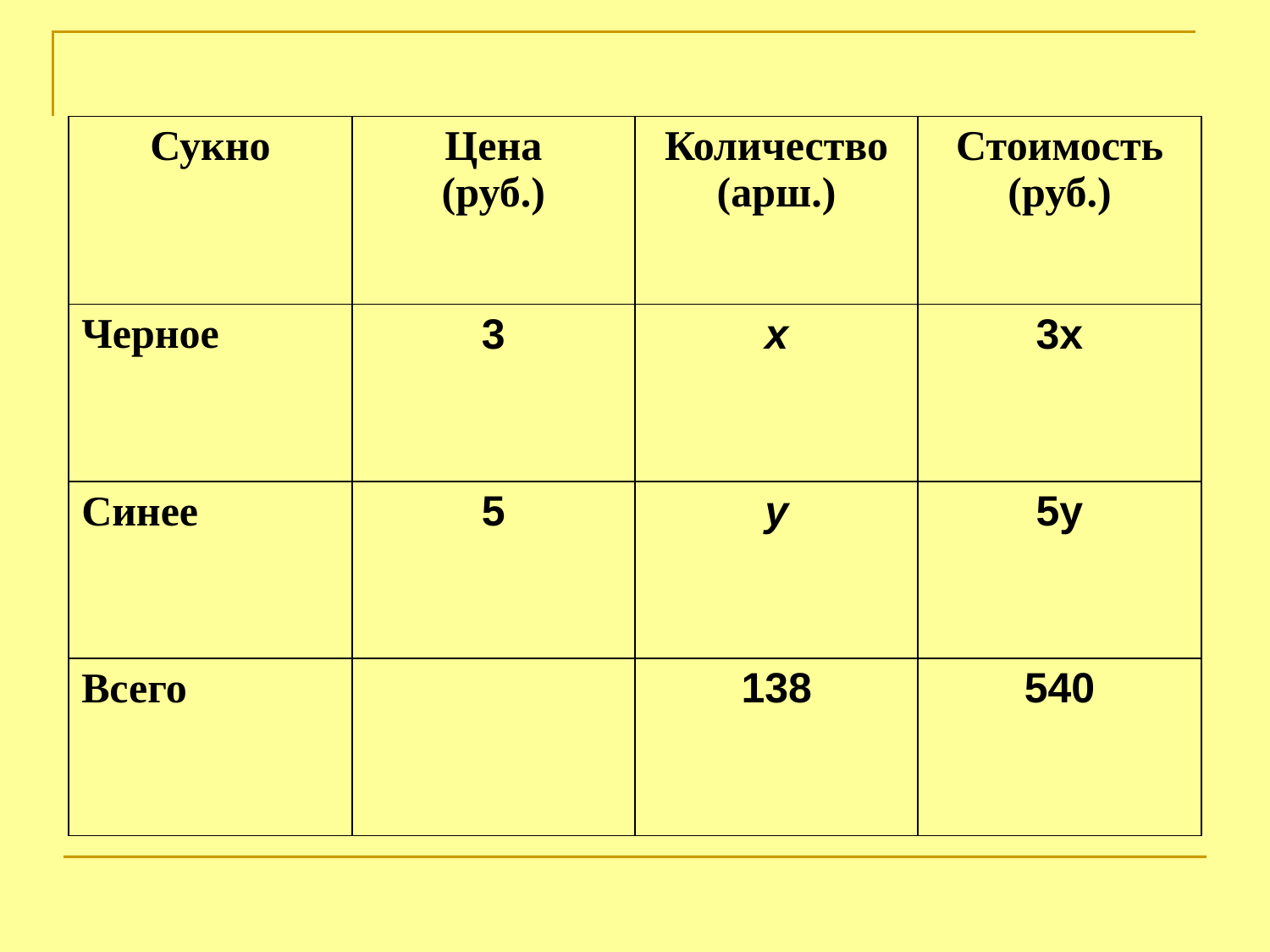

| Сукно | Цена (руб.) | Количество (арш.) | Стоимость (руб.) |
| --- | --- | --- | --- |
| Черное | 3 | x | 3x |
| Синее | 5 | y | 5y |
| Всего |  | 138 | 540 |